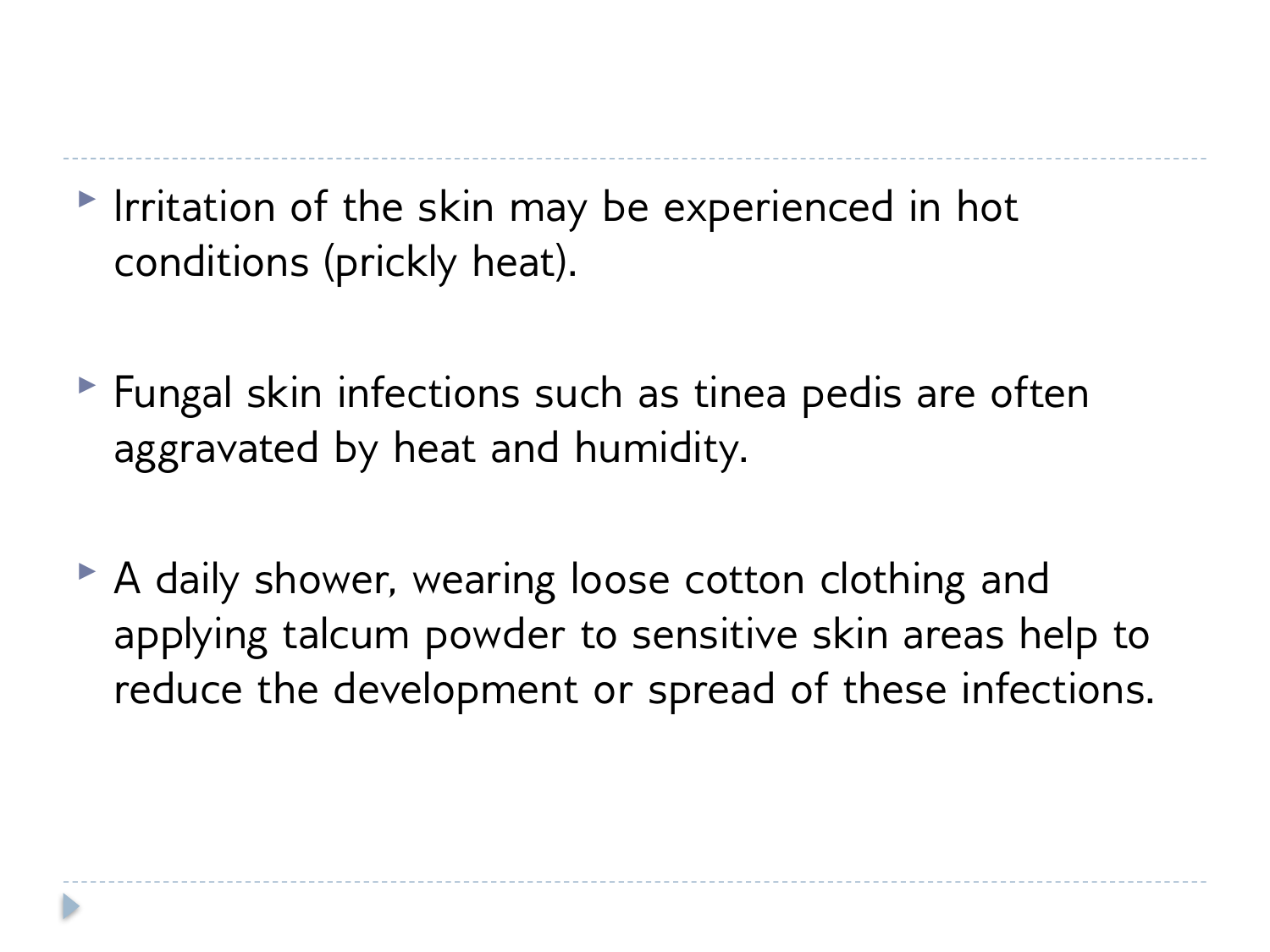

#
Irritation of the skin may be experienced in hot conditions (prickly heat).

Fungal skin infections such as tinea pedis are often aggravated by heat and humidity.

A daily shower, wearing loose cotton clothing and applying talcum powder to sensitive skin areas help to reduce the development or spread of these infections.